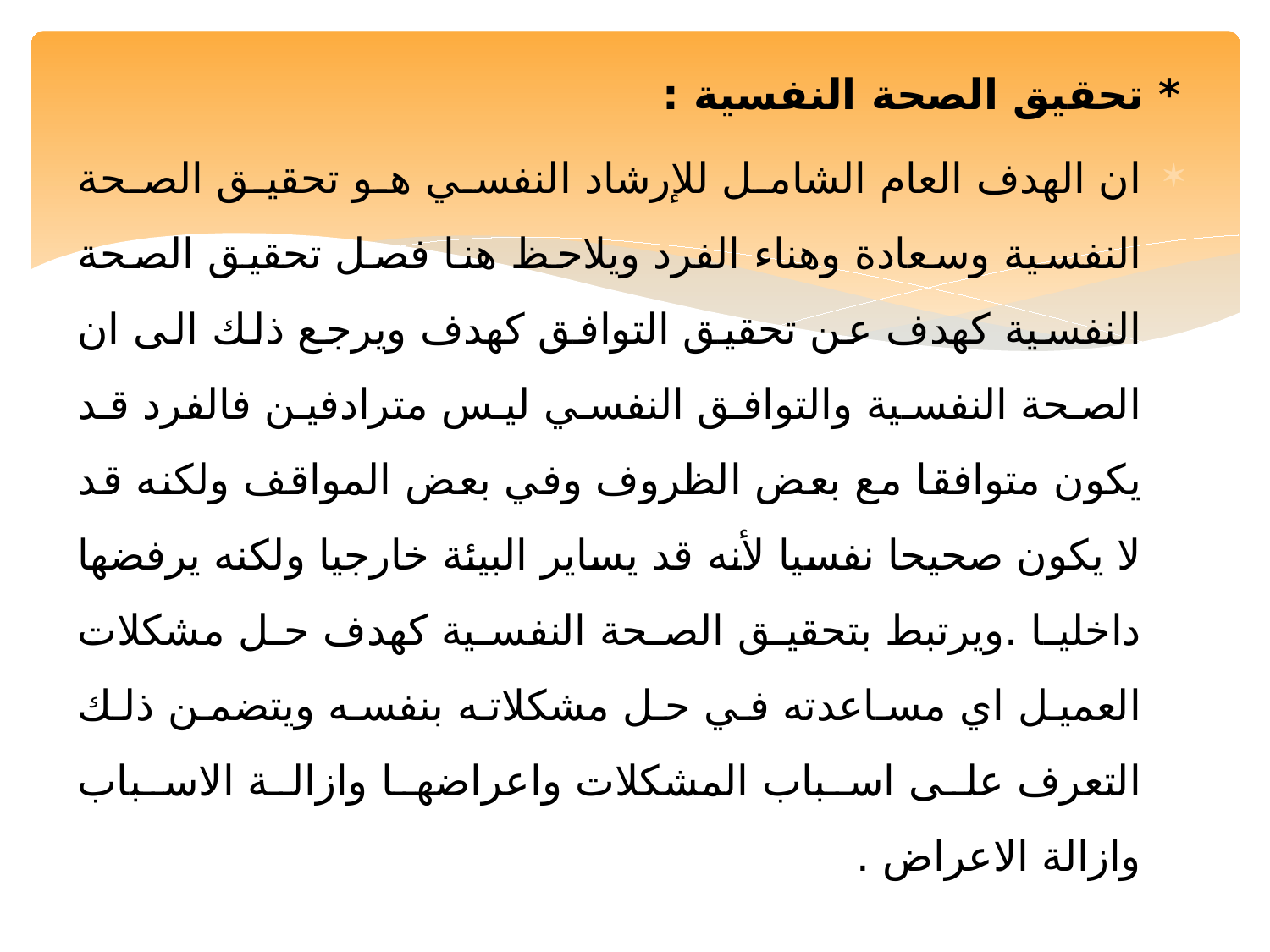

* تحقيق الصحة النفسية :
ان الهدف العام الشامل للإرشاد النفسي هو تحقيق الصحة النفسية وسعادة وهناء الفرد ويلاحظ هنا فصل تحقيق الصحة النفسية كهدف عن تحقيق التوافق كهدف ويرجع ذلك الى ان الصحة النفسية والتوافق النفسي ليس مترادفين فالفرد قد يكون متوافقا مع بعض الظروف وفي بعض المواقف ولكنه قد لا يكون صحيحا نفسيا لأنه قد يساير البيئة خارجيا ولكنه يرفضها داخليا .ويرتبط بتحقيق الصحة النفسية كهدف حل مشكلات العميل اي مساعدته في حل مشكلاته بنفسه ويتضمن ذلك التعرف على اسباب المشكلات واعراضها وازالة الاسباب وازالة الاعراض .